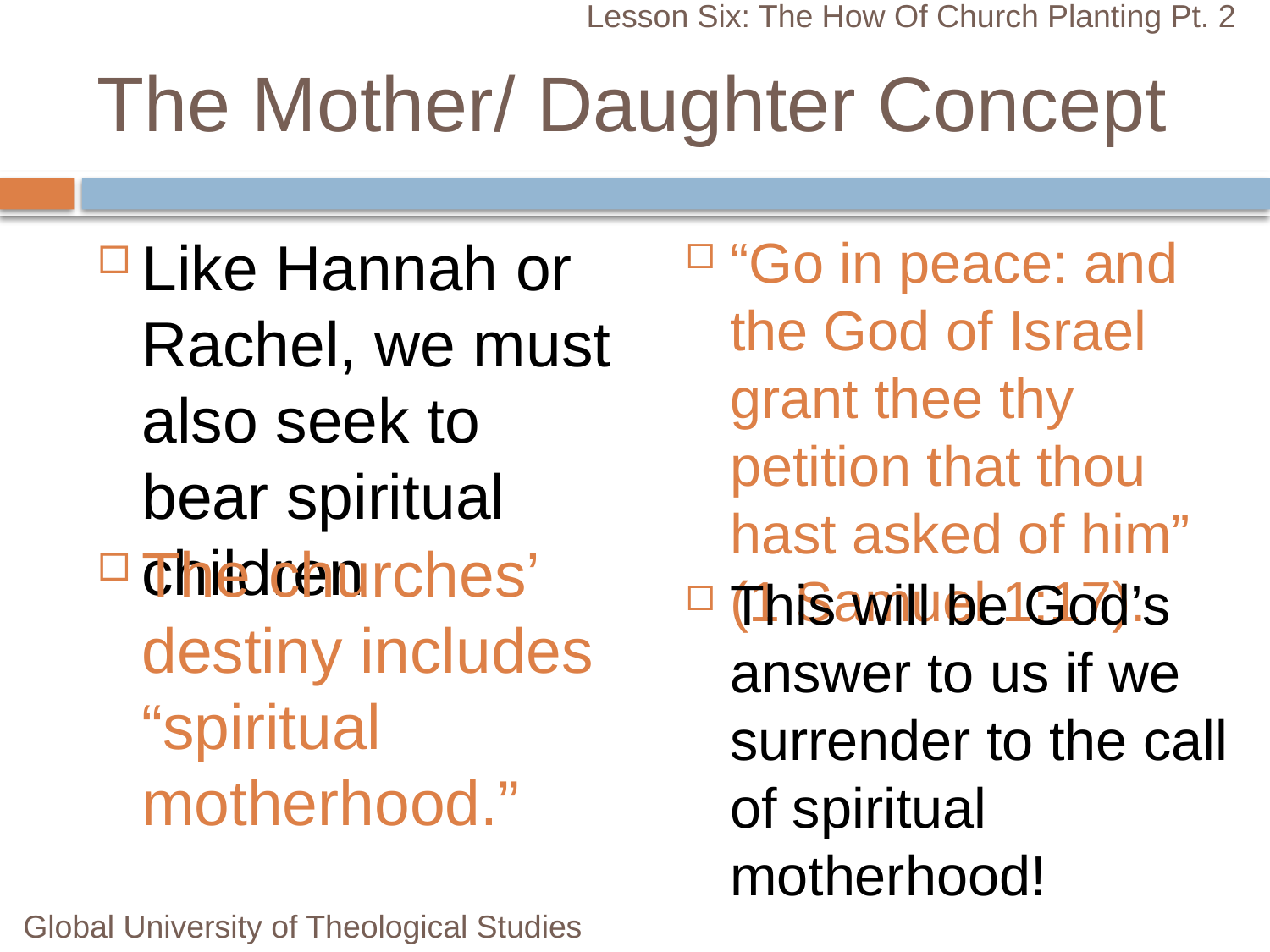

Lesson Six: The How Of Church Planting Pt. 2
# The Mother/ Daughter Concept
Like Hannah or Rachel, we must also seek to bear spiritual children
“Go in peace: and the God of Israel grant thee thy petition that thou hast asked of him” (1 Samuel 1:17).
The churches’ destiny includes “spiritual motherhood.”
This will be God’s answer to us if we surrender to the call of spiritual motherhood!
Global University of Theological Studies